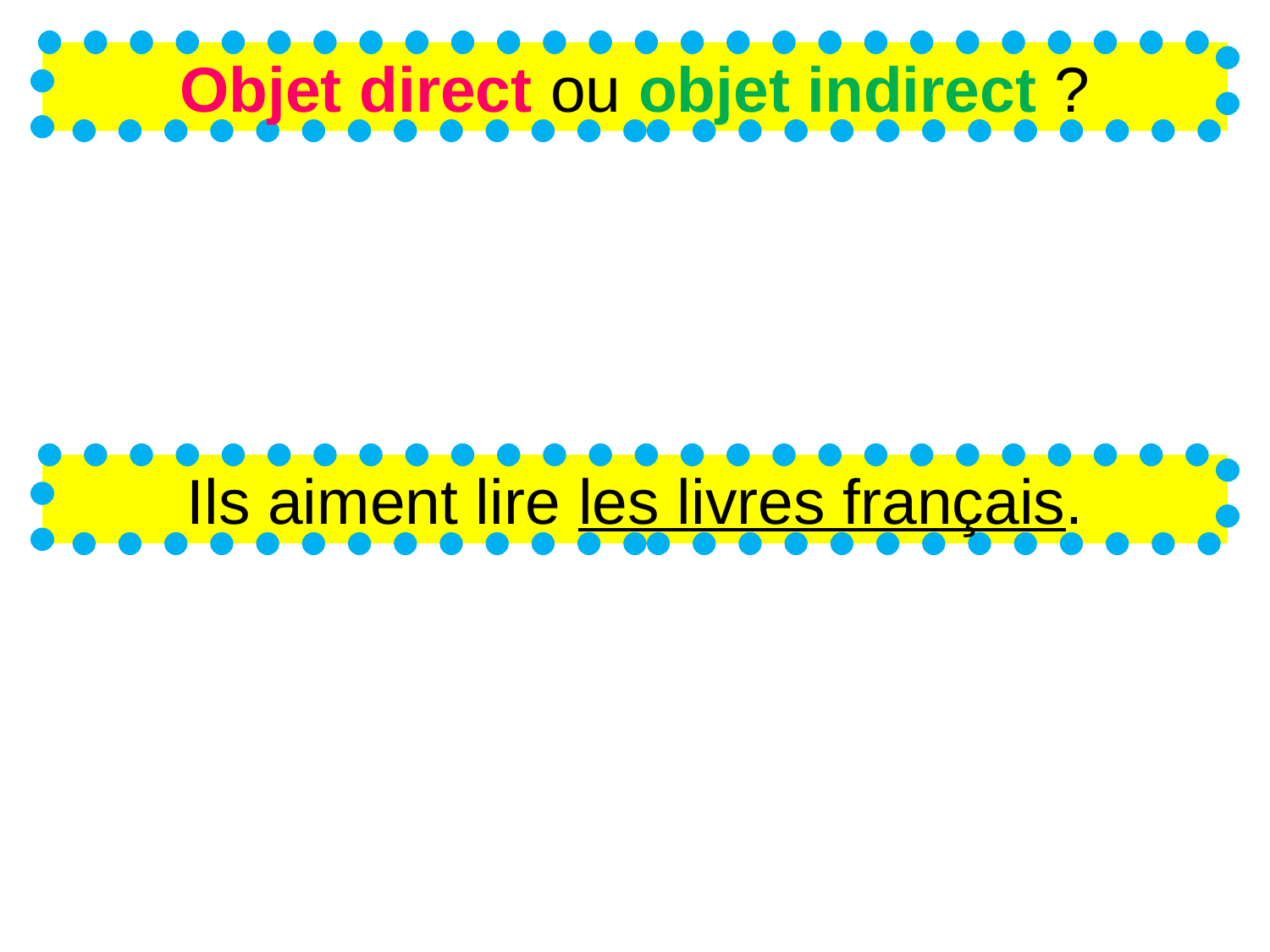

Objet direct ou objet indirect ?
Ils aiment lire les livres français.